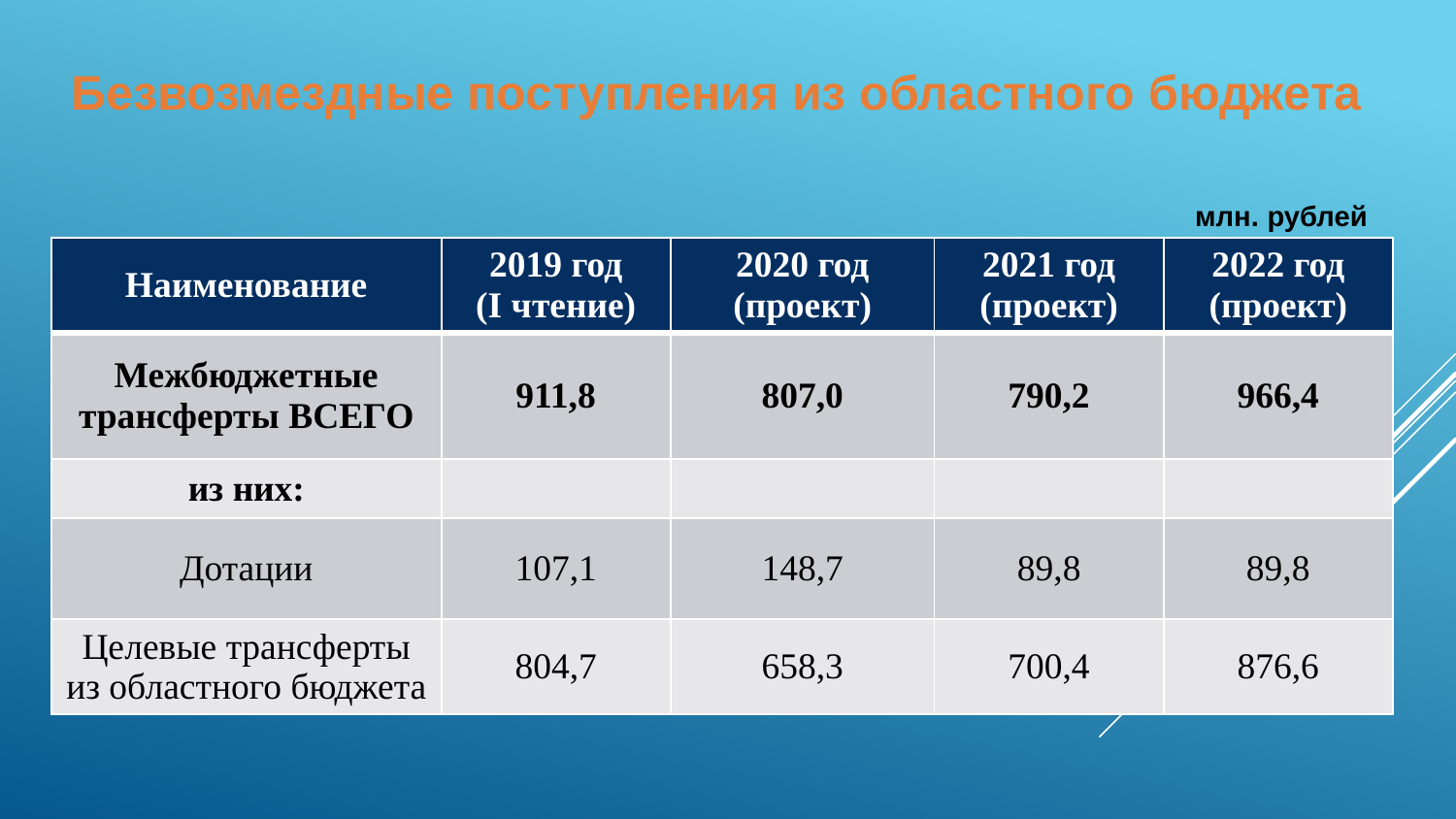

# Безвозмездные поступления из областного бюджета
млн. рублей
| Наименование | 2019 год (I чтение) | 2020 год (проект) | 2021 год (проект) | 2022 год (проект) |
| --- | --- | --- | --- | --- |
| Межбюджетные трансферты ВСЕГО | 911,8 | 807,0 | 790,2 | 966,4 |
| из них: |  |  |  |  |
| Дотации | 107,1 | 148,7 | 89,8 | 89,8 |
| Целевые трансферты из областного бюджета | 804,7 | 658,3 | 700,4 | 876,6 |